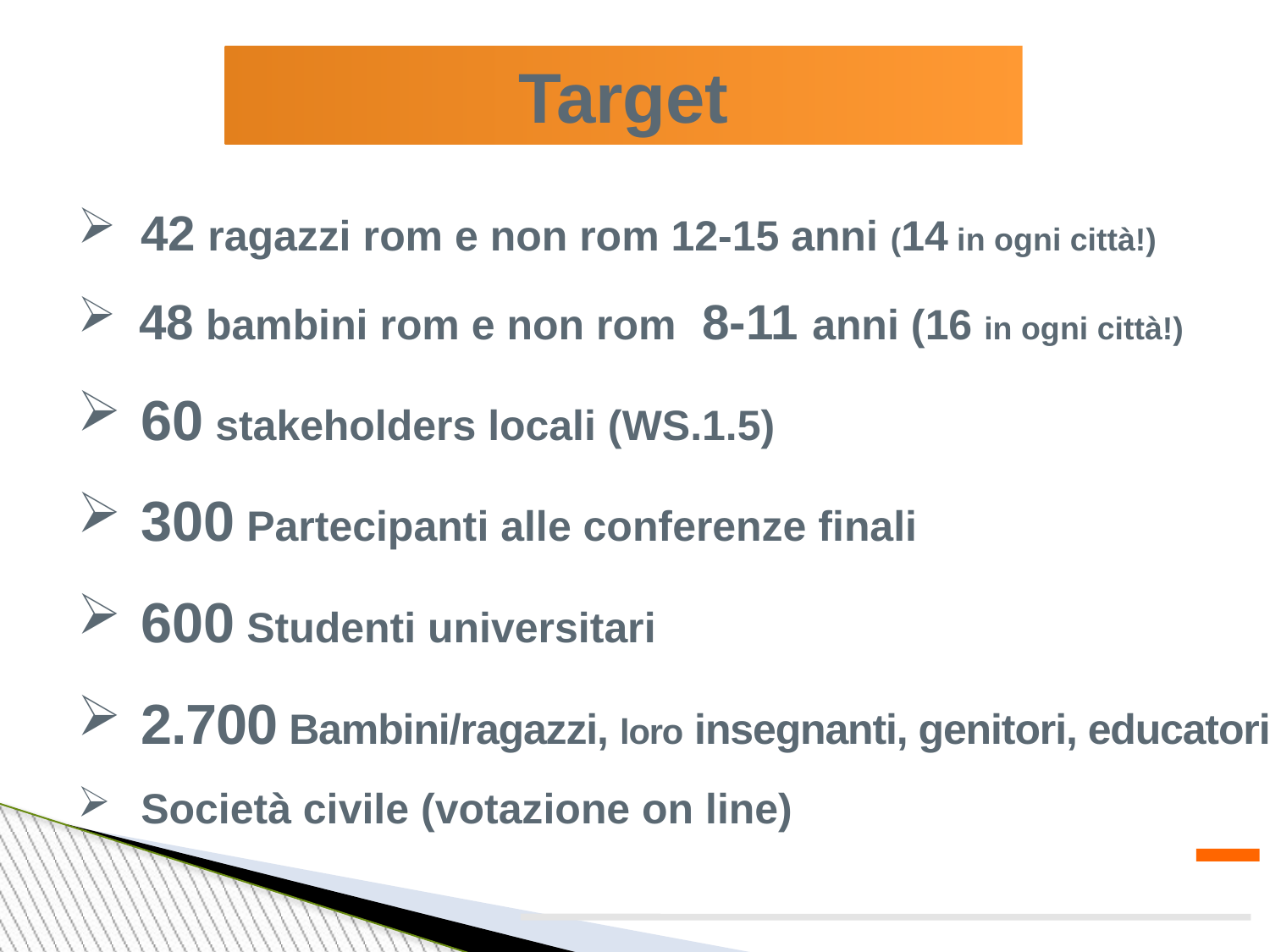

Target
42 ragazzi rom e non rom 12-15 anni (14 in ogni città!)
48 bambini rom e non rom  8-11 anni (16 in ogni città!)
60 stakeholders locali (WS.1.5)
300 Partecipanti alle conferenze finali
600 Studenti universitari
2.700 Bambini/ragazzi, loro insegnanti, genitori, educatori
Società civile (votazione on line)